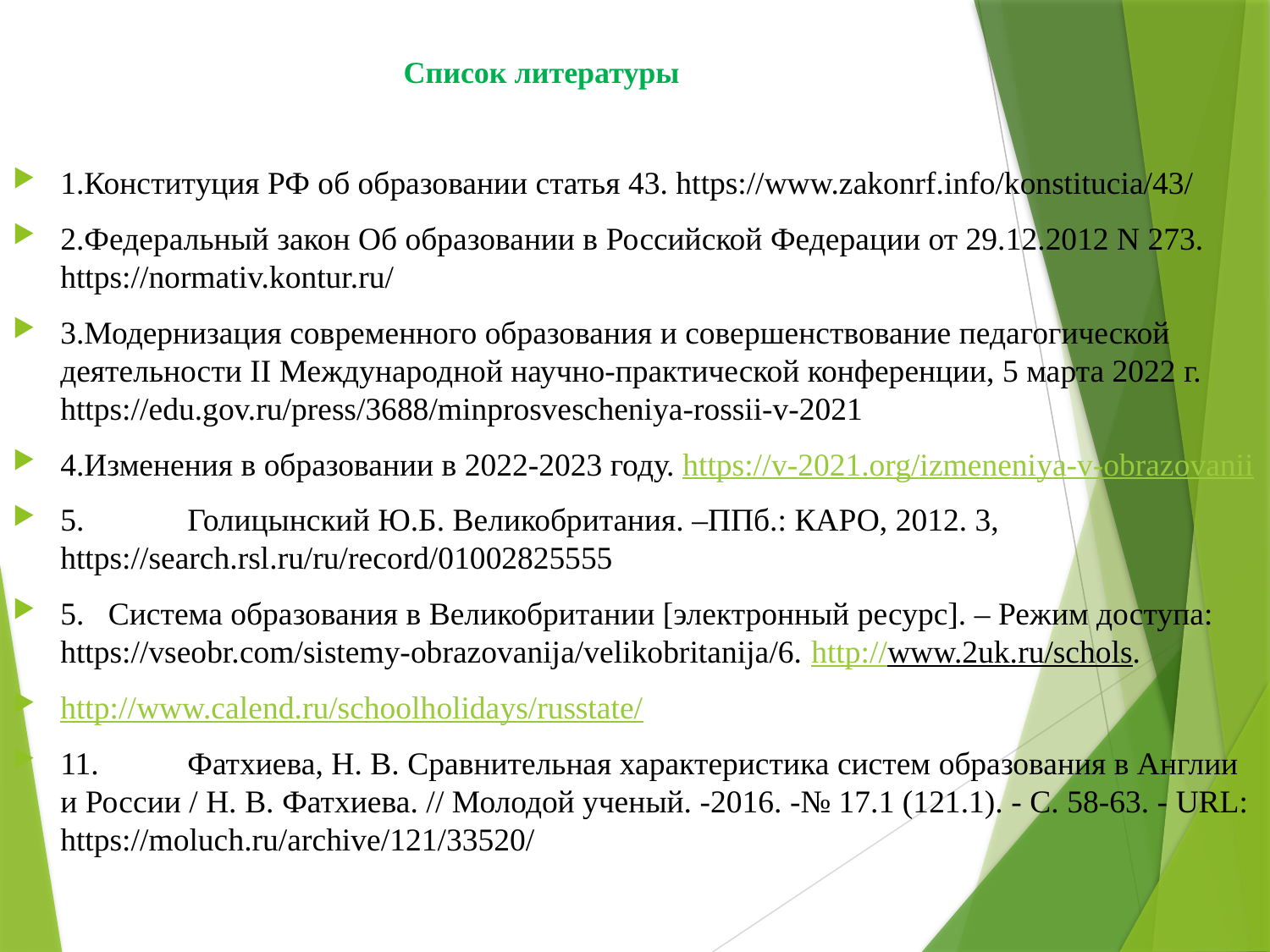

# Список литературы
1.Конституция РФ об образовании статья 43. https://www.zakonrf.info/konstitucia/43/
2.Федеральный закон Об образовании в Российской Федерации от 29.12.2012 N 273. https://normativ.kontur.ru/
3.Модернизация современного образования и совершенствование педагогической деятельности II Международной научно-практической конференции, 5 марта 2022 г. https://edu.gov.ru/press/3688/minprosvescheniya-rossii-v-2021
4.Изменения в образовании в 2022-2023 году. https://v-2021.org/izmeneniya-v-obrazovanii
5.	Голицынский Ю.Б. Великобритания. –ППб.: КАРО, 2012. 3, https://search.rsl.ru/ru/record/01002825555
5.   Система образования в Великобритании [электронный ресурс]. – Режим доступа: https://vseobr.com/sistemy-obrazovanija/velikobritanija/6. http://www.2uk.ru/schols.
http://www.calend.ru/schoolholidays/russtate/
11.	Фатхиева, Н. В. Сравнительная характеристика систем образования в Англии и России / Н. В. Фатхиева. // Молодой ученый. -2016. -№ 17.1 (121.1). - С. 58-63. - URL: https://moluch.ru/archive/121/33520/